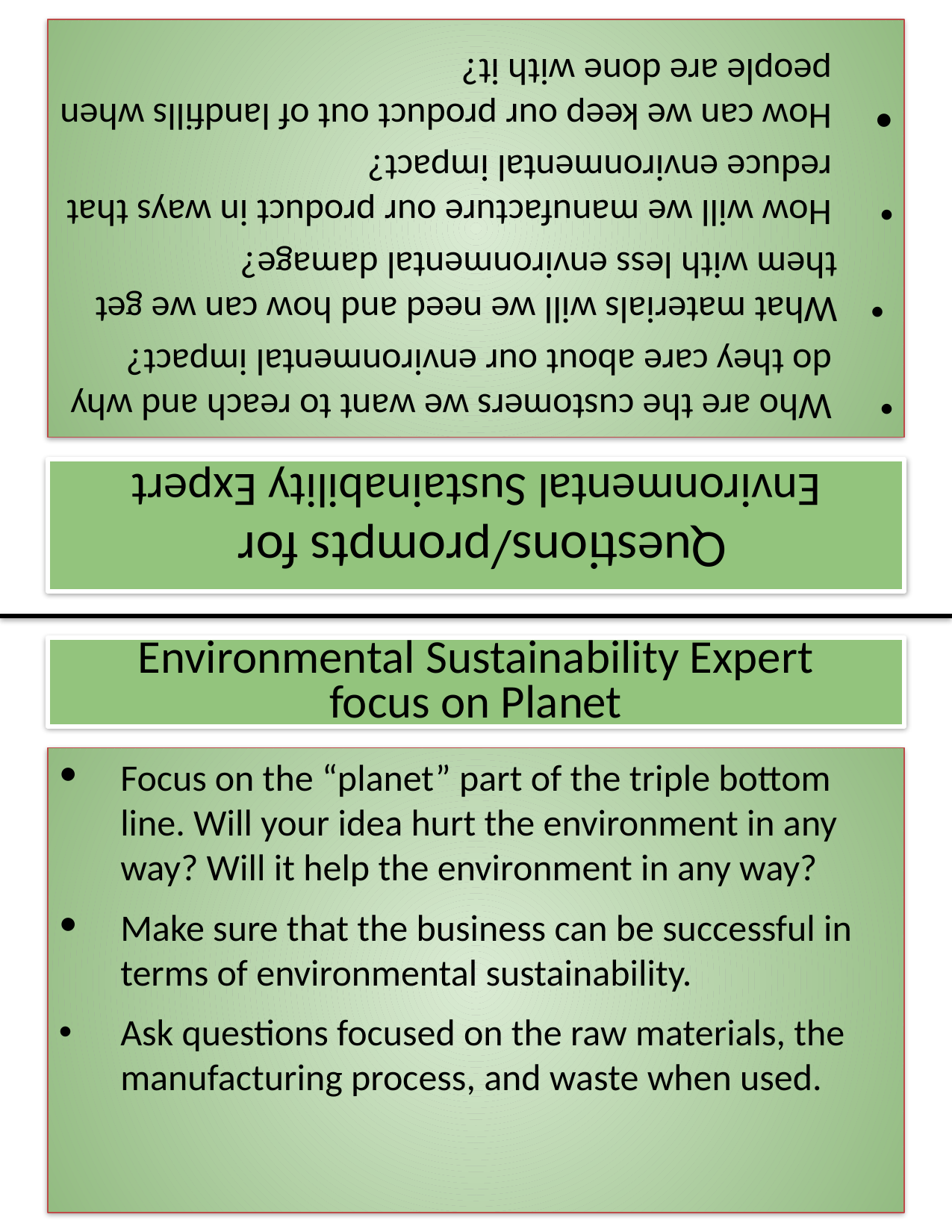

Who are the customers we want to reach and why do they care about our environmental impact?
What materials will we need and how can we get them with less environmental damage?
How will we manufacture our product in ways that reduce environmental impact?
How can we keep our product out of landfills when people are done with it?
Questions/prompts for
Environmental Sustainability Expert
# Environmental Sustainability Expert
focus on Planet
Focus on the “planet” part of the triple bottom line. Will your idea hurt the environment in any way? Will it help the environment in any way?
Make sure that the business can be successful in terms of environmental sustainability.
Ask questions focused on the raw materials, the manufacturing process, and waste when used.